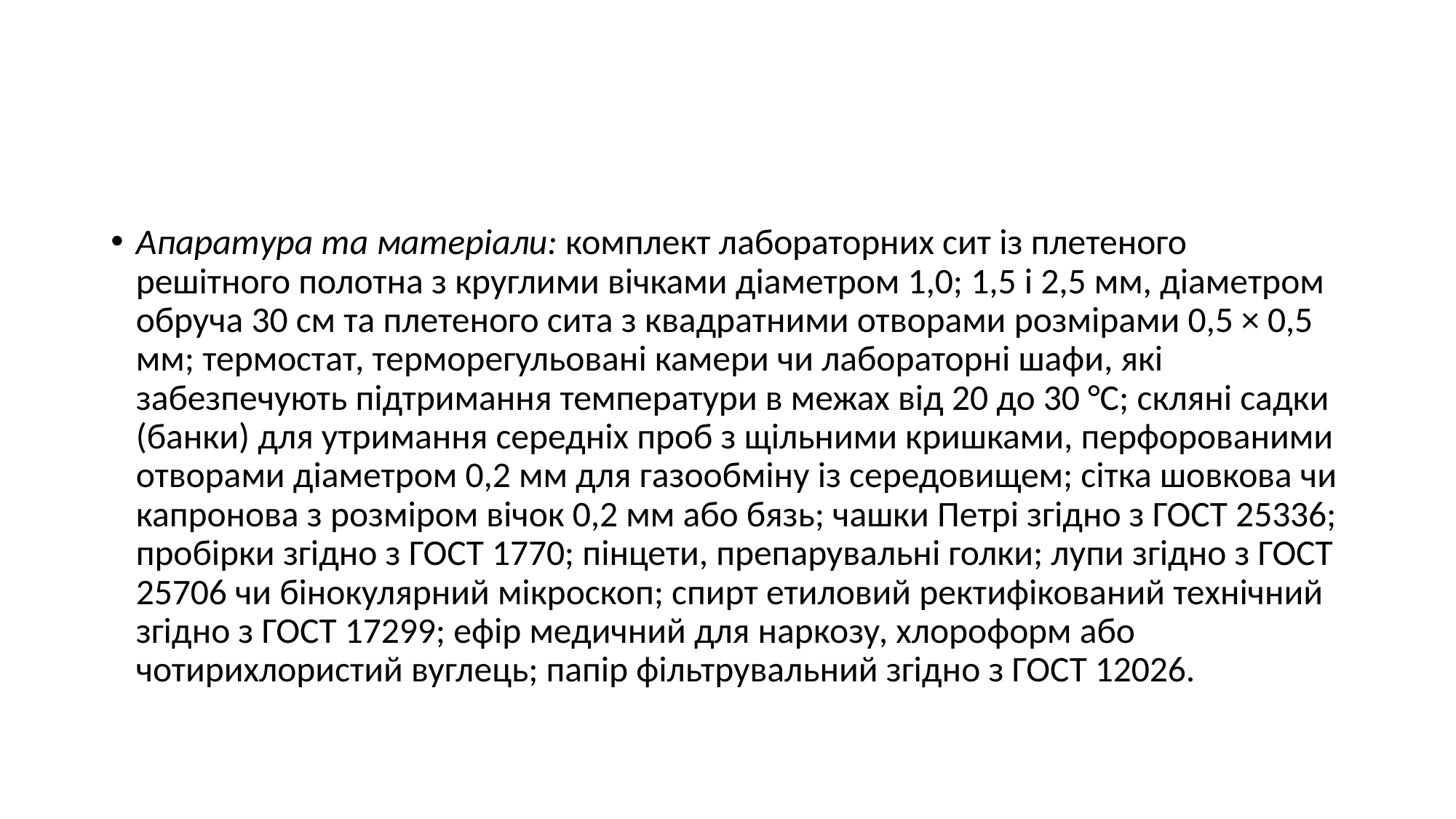

#
Апаратура та матеріали: комплект лабораторних сит із плетеного решітного полотна з круглими вічками діаметром 1,0; 1,5 і 2,5 мм, діаметром обруча 30 см та плетеного сита з квадратними отворами розмірами 0,5 × 0,5 мм; термостат, терморегульовані камери чи лабораторні шафи, які забезпечують підтримання температури в межах від 20 до 30 °С; скляні садки (банки) для утримання середніх проб з щільними кришками, перфорованими отворами діаметром 0,2 мм для газообміну із середовищем; сітка шовкова чи капронова з розміром вічок 0,2 мм або бязь; чашки Петрі згідно з ГОСТ 25336; пробірки згідно з ГОСТ 1770; пінцети, препарувальні голки; лупи згідно з ГОСТ 25706 чи бінокулярний мікроскоп; спирт етиловий ректифікований технічний згідно з ГОСТ 17299; ефір медичний для наркозу, хлороформ або чотирихлористий вуглець; папір фільтрувальний згідно з ГОСТ 12026.